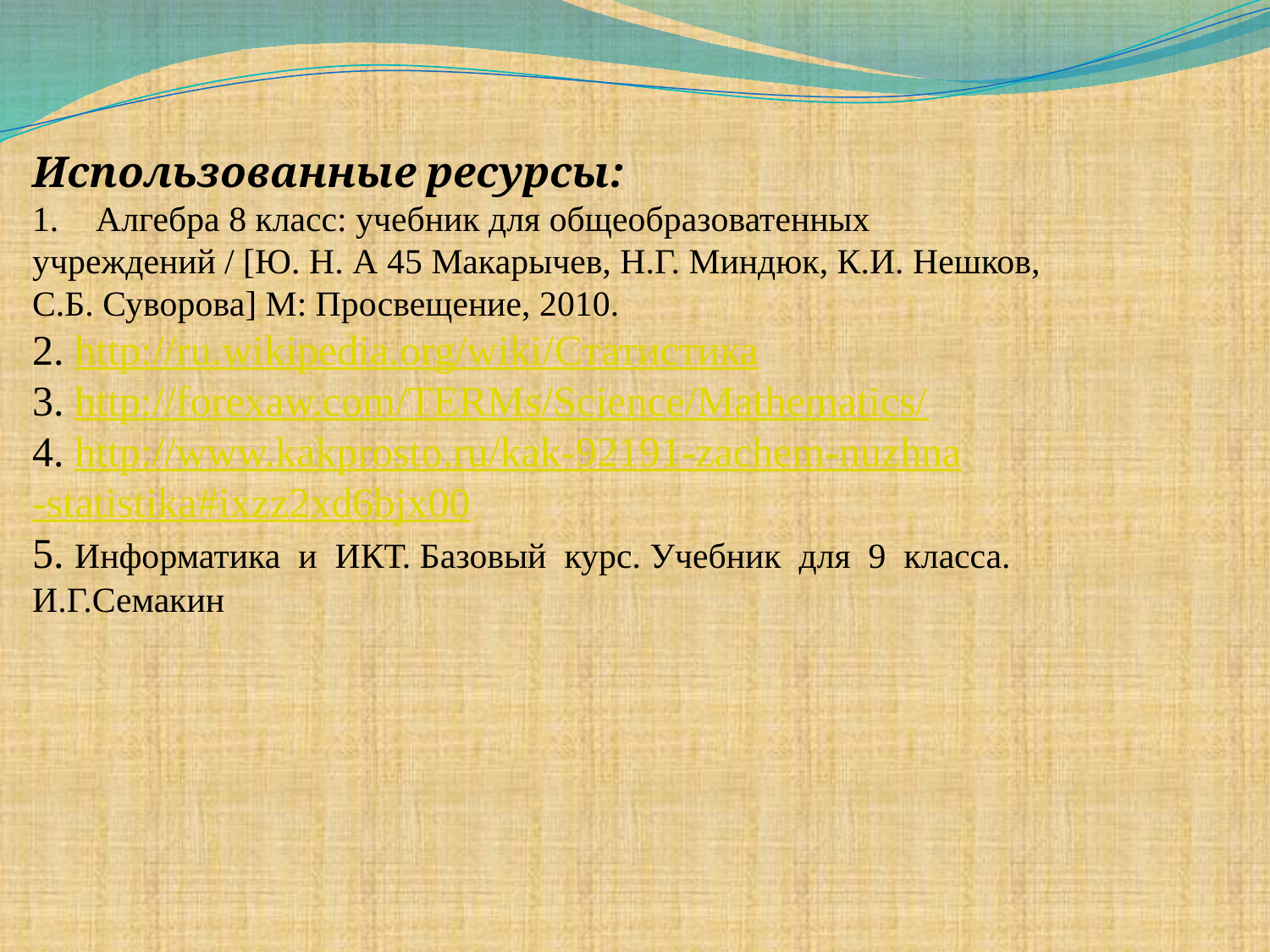

Использованные ресурсы:
Алгебра 8 класс: учебник для общеобразоватенных
учреждений / [Ю. Н. А 45 Макарычев, Н.Г. Миндюк, К.И. Нешков,
С.Б. Суворова] М: Просвещение, 2010.
2. http://ru.wikipedia.org/wiki/Статистика
3. http://forexaw.com/TERMs/Science/Mathematics/
4. http://www.kakprosto.ru/kak-92191-zachem-nuzhna
-statistika#ixzz2xd6bjx00
5. Информатика  и  ИКТ. Базовый  курс. Учебник  для  9  класса.
И.Г.Семакин